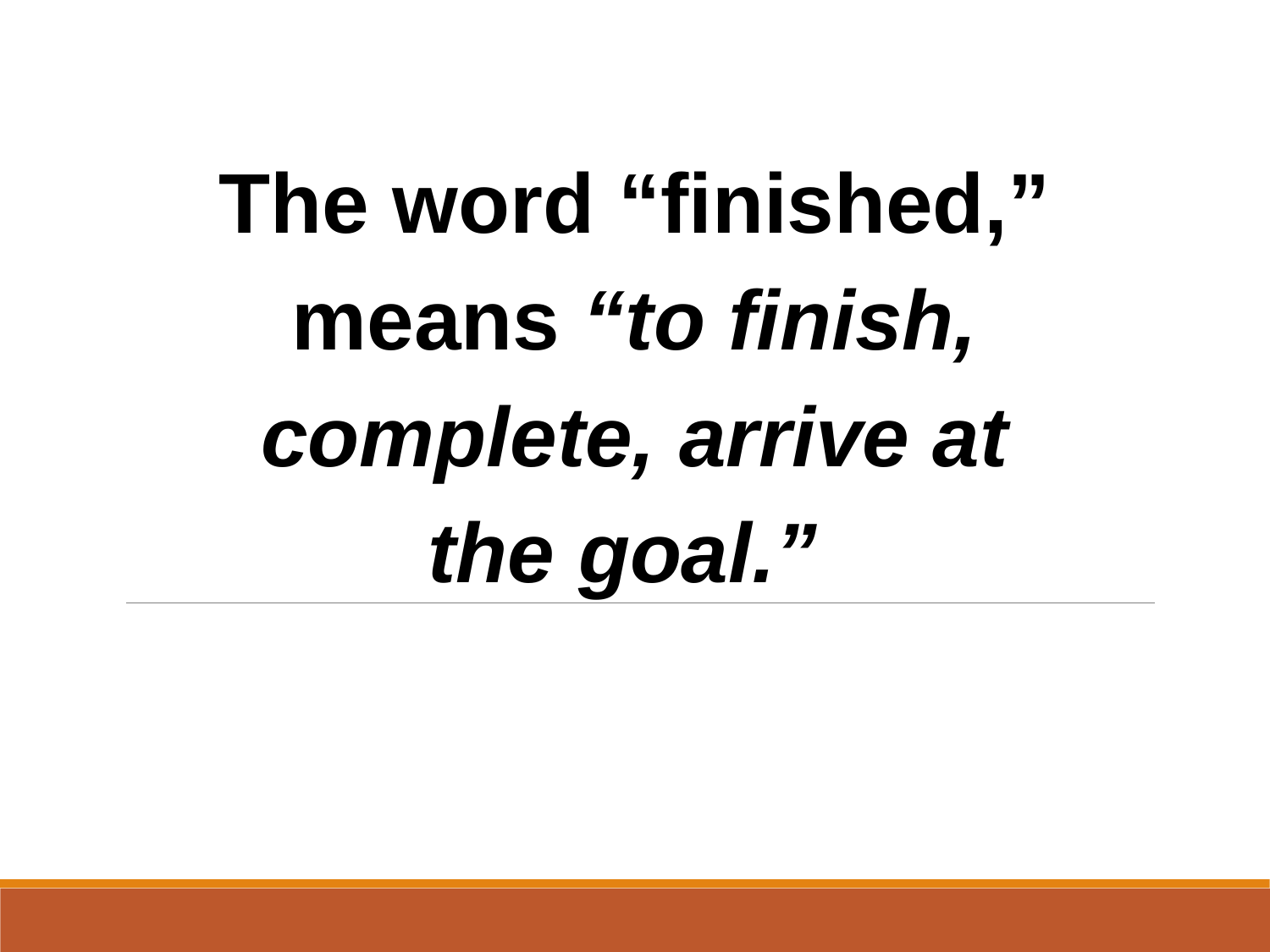

The word “finished,” means “to finish, complete, arrive at the goal.”